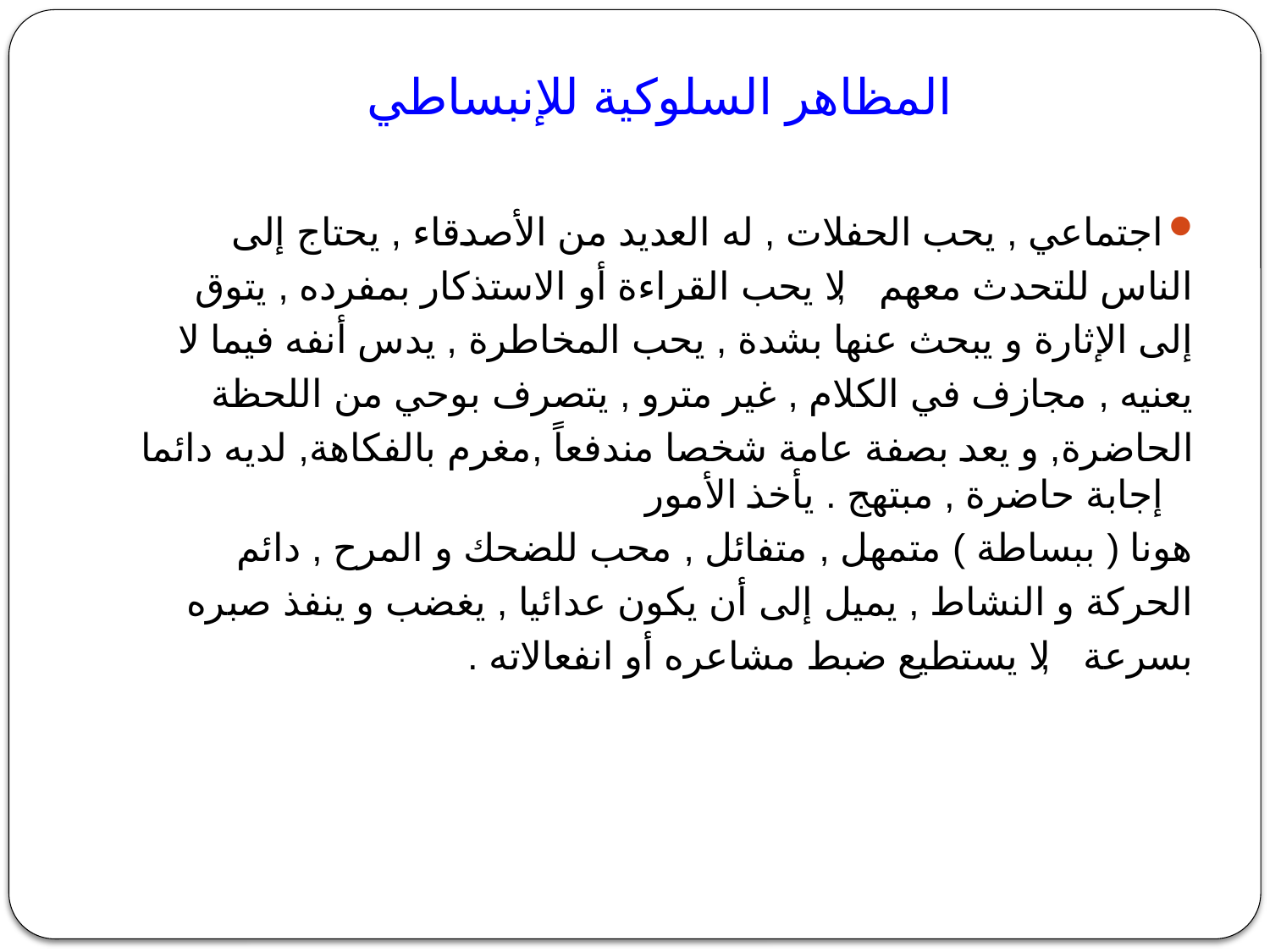

# المظاهر السلوكية للإنبساطي
اجتماعي , يحب الحفلات , له العديد من الأصدقاء , يحتاج إلى
الناس للتحدث معهم , لا يحب القراءة أو الاستذكار بمفرده , يتوق
إلى الإثارة و يبحث عنها بشدة , يحب المخاطرة , يدس أنفه فيما لا
يعنيه , مجازف في الكلام , غير مترو , يتصرف بوحي من اللحظة
الحاضرة, و يعد بصفة عامة شخصا مندفعاً ,مغرم بالفكاهة, لديه دائما إجابة حاضرة , مبتهج . يأخذ الأمور
هونا ( ببساطة ) متمهل , متفائل , محب للضحك و المرح , دائم
الحركة و النشاط , يميل إلى أن يكون عدائيا , يغضب و ينفذ صبره
بسرعة , لا يستطيع ضبط مشاعره أو انفعالاته .